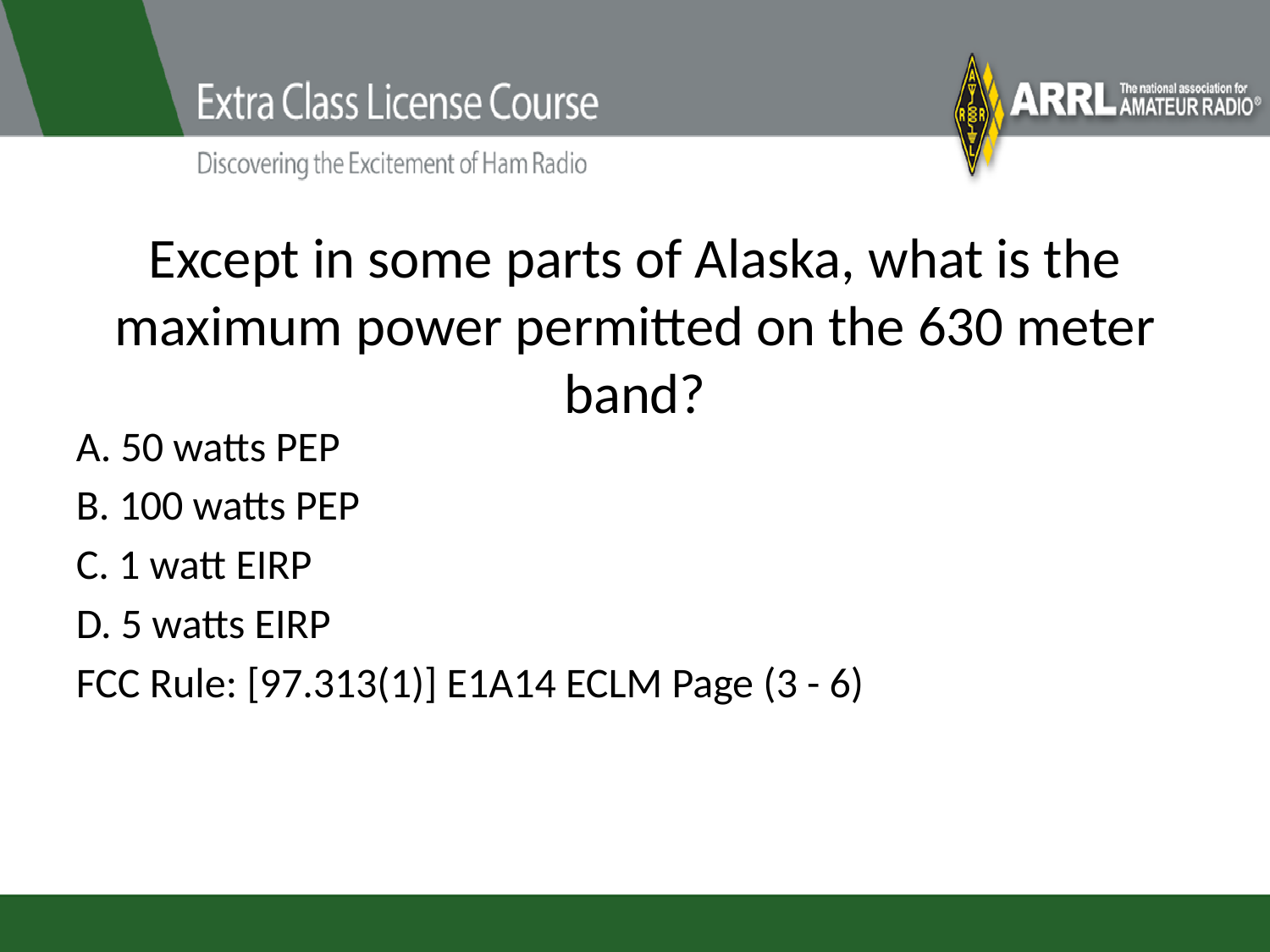

# Except in some parts of Alaska, what is the maximum power permitted on the 630 meter band?
A. 50 watts PEP
B. 100 watts PEP
C. 1 watt EIRP
D. 5 watts EIRP
FCC Rule: [97.313(1)] E1A14 ECLM Page (3 - 6)